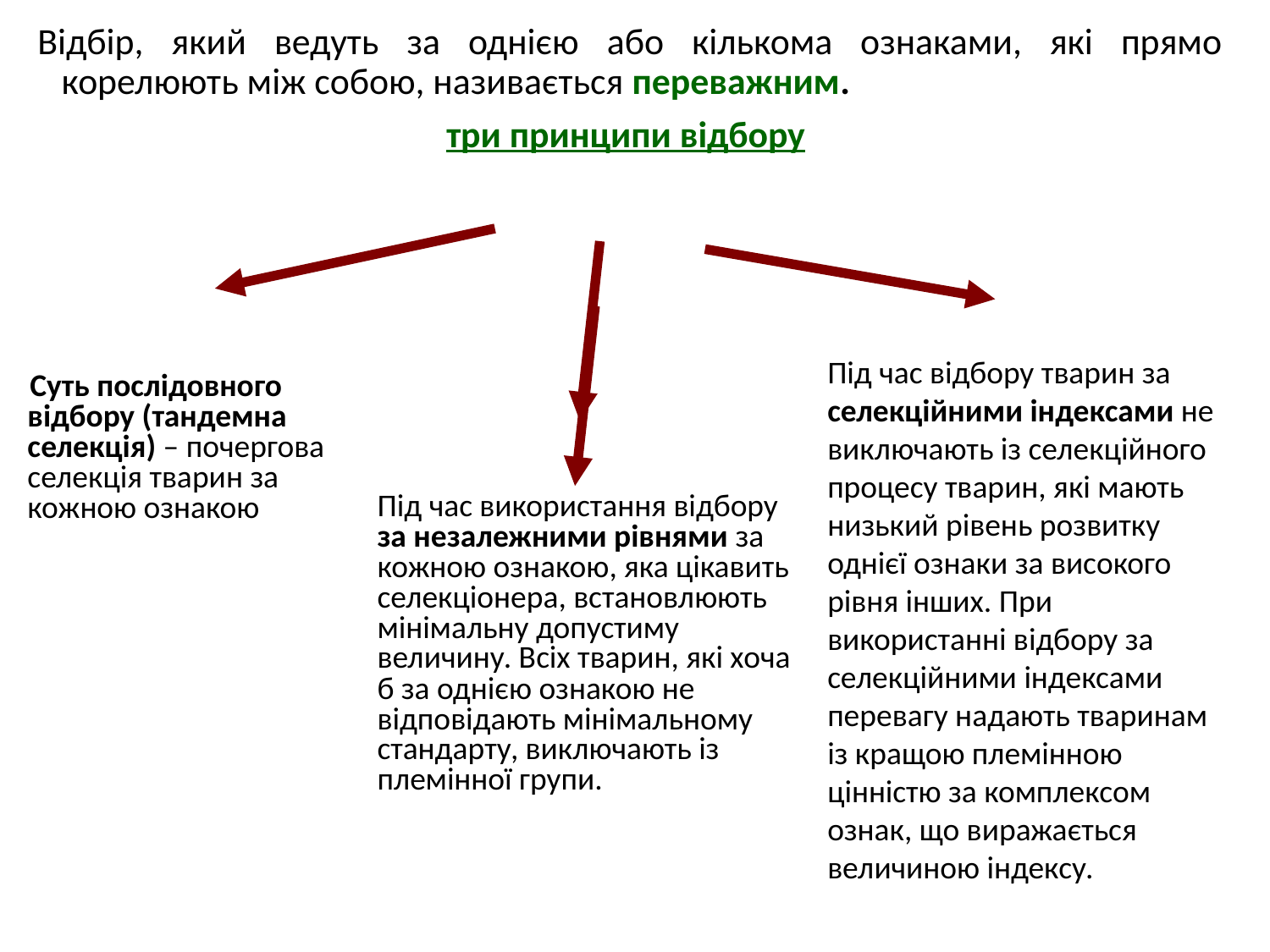

Відбір, який ведуть за однією або кількома ознаками, які прямо корелюють між собою, називається переважним.
три принципи відбору

Під час відбору тварин за селекційними індексами не виключають із селекційного процесу тварин, які мають низький рівень розвитку однієї ознаки за високого рівня інших. При використанні відбору за селекційними індексами перевагу надають тваринам із кращою племінною цінністю за комплексом ознак, що виражається величиною індексу.
Суть послідовного відбору (тандемна селекція) – почергова селекція тварин за кожною ознакою
Під час використання відбору за незалежними рівнями за кожною ознакою, яка цікавить селекціонера, встановлюють мінімальну допустиму величину. Всіх тварин, які хоча б за однією ознакою не відповідають мінімальному стандарту, виключають із племінної групи.